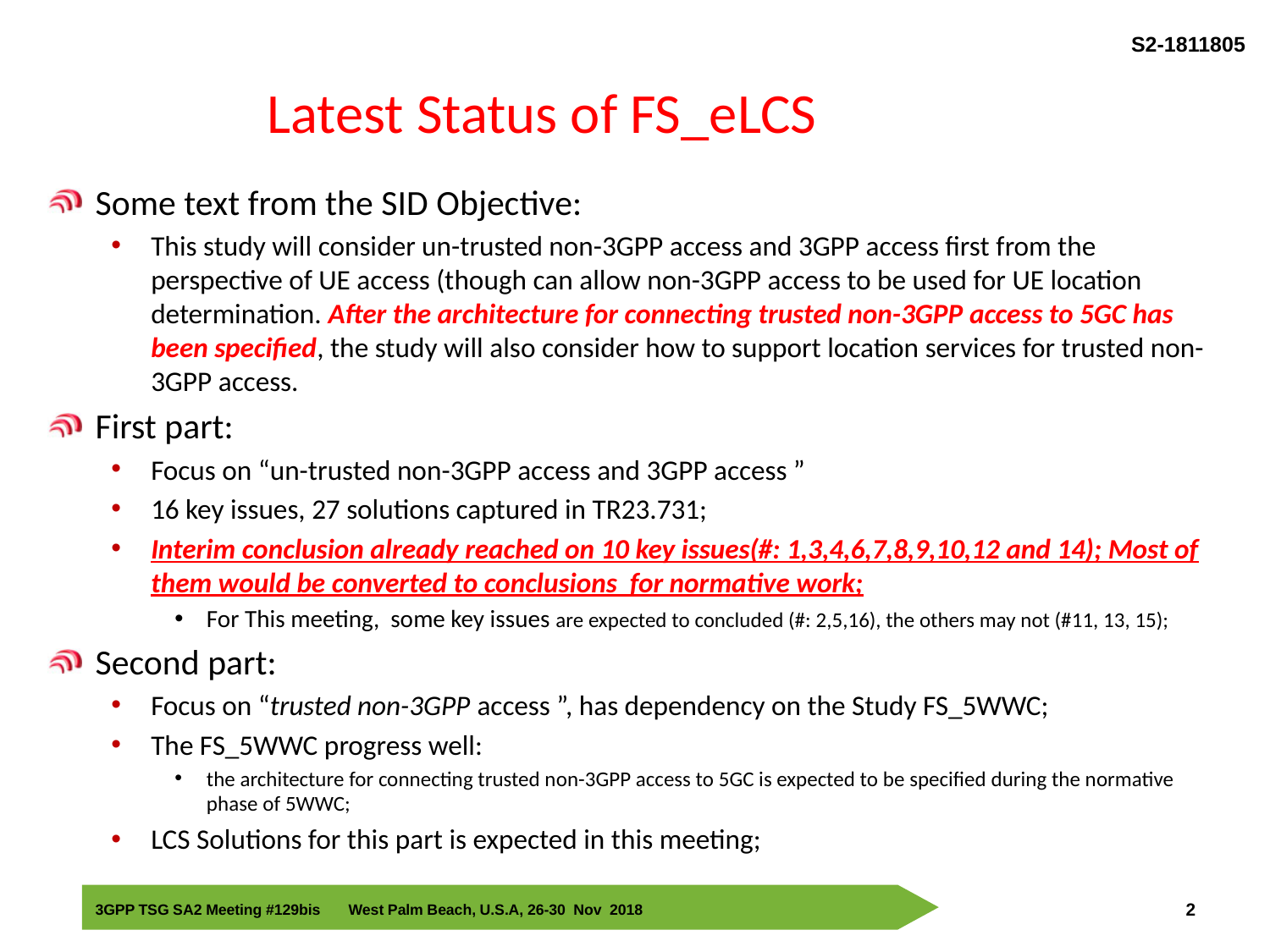

# Latest Status of FS_eLCS
Some text from the SID Objective:
This study will consider un-trusted non-3GPP access and 3GPP access first from the perspective of UE access (though can allow non-3GPP access to be used for UE location determination. After the architecture for connecting trusted non-3GPP access to 5GC has been specified, the study will also consider how to support location services for trusted non-3GPP access.
First part:
Focus on “un-trusted non-3GPP access and 3GPP access ”
16 key issues, 27 solutions captured in TR23.731;
Interim conclusion already reached on 10 key issues(#: 1,3,4,6,7,8,9,10,12 and 14); Most of them would be converted to conclusions  for normative work;
For This meeting,  some key issues are expected to concluded (#: 2,5,16), the others may not (#11, 13, 15);
Second part:
Focus on “trusted non-3GPP access ”, has dependency on the Study FS_5WWC;
The FS_5WWC progress well:
the architecture for connecting trusted non-3GPP access to 5GC is expected to be specified during the normative phase of 5WWC;
LCS Solutions for this part is expected in this meeting;